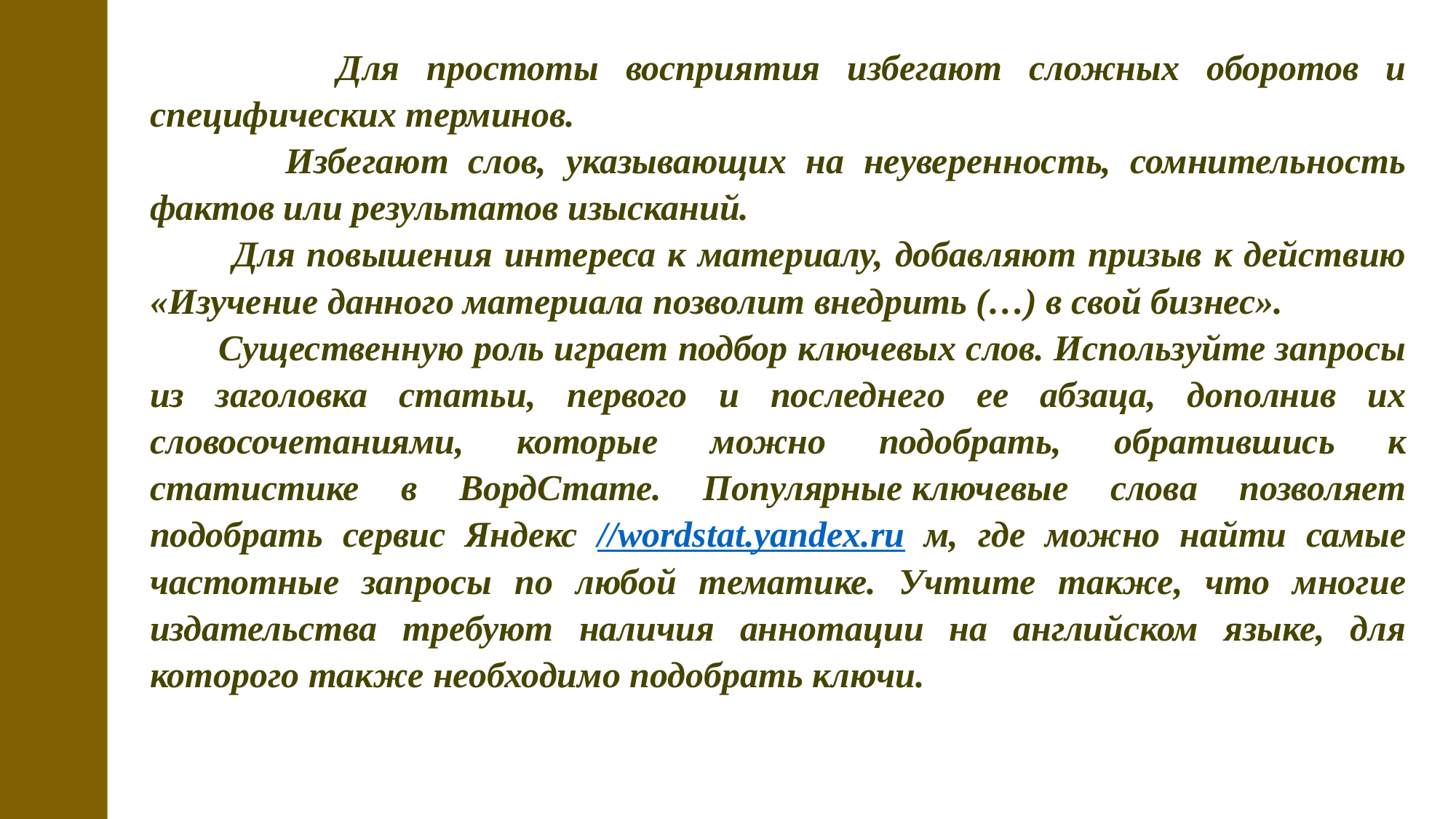

Для простоты восприятия избегают сложных оборотов и специфических терминов.
       Избегают слов, указывающих на неуверенность, сомнительность фактов или результатов изысканий.
       Для повышения интереса к материалу, добавляют призыв к действию «Изучение данного материала позволит внедрить (…) в свой бизнес».
       Существенную роль играет подбор ключевых слов. Используйте запросы из заголовка статьи, первого и последнего ее абзаца, дополнив их словосочетаниями, которые можно подобрать, обратившись к статистике в ВордСтате. Популярные ключевые слова позволяет подобрать сервис Яндекс //wordstat.yandex.ru м, где можно найти самые частотные запросы по любой тематике. Учтите также, что многие издательства требуют наличия аннотации на английском языке, для которого также необходимо подобрать ключи.